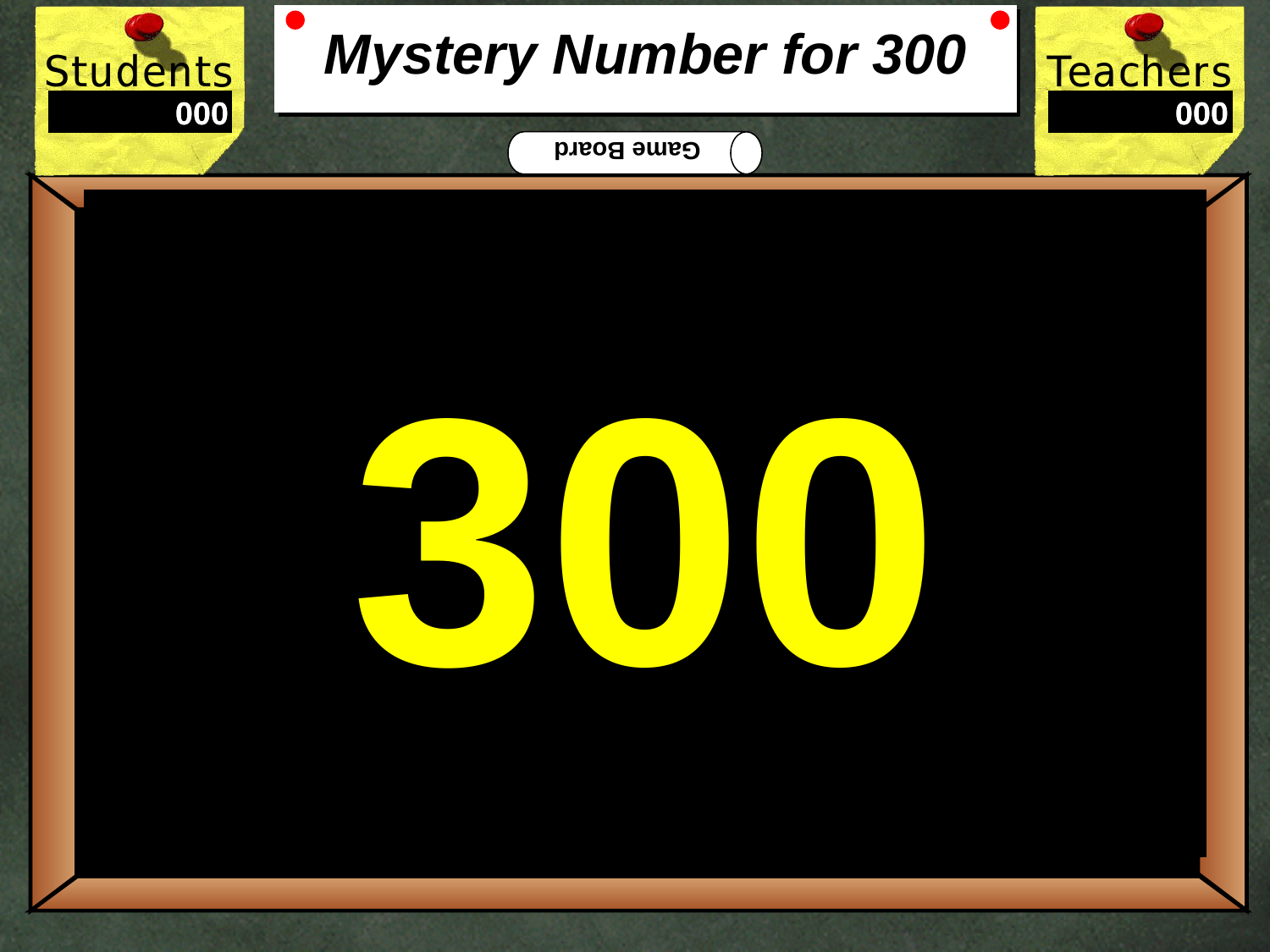

# Mystery Number for 300
300
I have 2 ones, and 1 ten. What number am I?